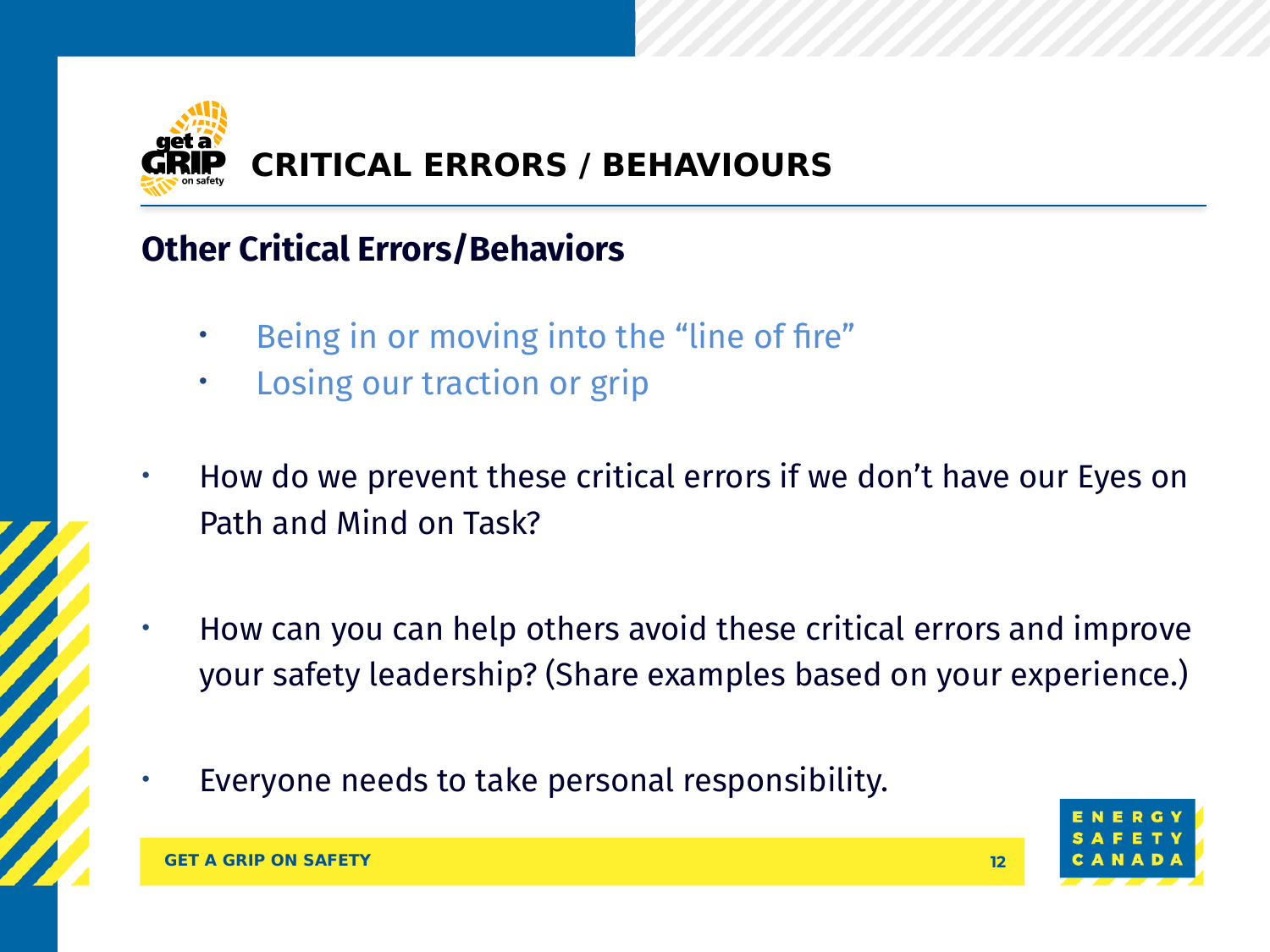

# Critical errors / behaviours
Other Critical Errors/Behaviors

Being in or moving into the “line of fire”
Losing our traction or grip

How do we prevent these critical errors if we don’t have our Eyes on Path and Mind on Task?

How can you can help others avoid these critical errors and improve your safety leadership? (Share examples based on your experience.)

Everyone needs to take personal responsibility.
Get a grip on safety
12